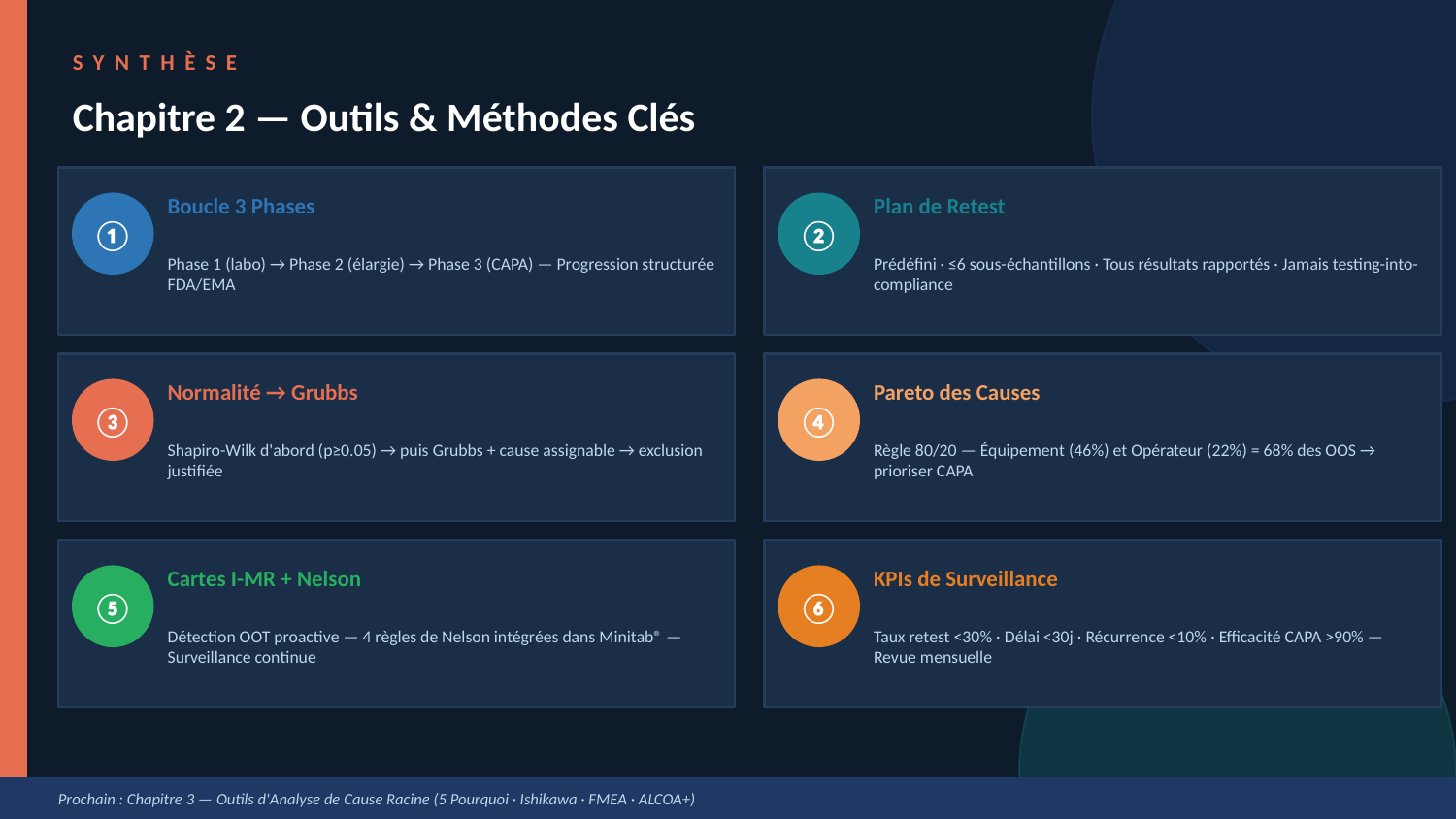

SYNTHÈSE
Chapitre 2 — Outils & Méthodes Clés

Boucle 3 Phases
Plan de Retest

①

②
Phase 1 (labo) → Phase 2 (élargie) → Phase 3 (CAPA) — Progression structurée FDA/EMA
Prédéfini · ≤6 sous-échantillons · Tous résultats rapportés · Jamais testing-into-compliance

Normalité → Grubbs
Pareto des Causes

③

④
Shapiro-Wilk d'abord (p≥0.05) → puis Grubbs + cause assignable → exclusion justifiée
Règle 80/20 — Équipement (46%) et Opérateur (22%) = 68% des OOS → prioriser CAPA

Cartes I-MR + Nelson
KPIs de Surveillance

⑤

⑥
Détection OOT proactive — 4 règles de Nelson intégrées dans Minitab® — Surveillance continue
Taux retest <30% · Délai <30j · Récurrence <10% · Efficacité CAPA >90% — Revue mensuelle

Prochain : Chapitre 3 — Outils d'Analyse de Cause Racine (5 Pourquoi · Ishikawa · FMEA · ALCOA+)